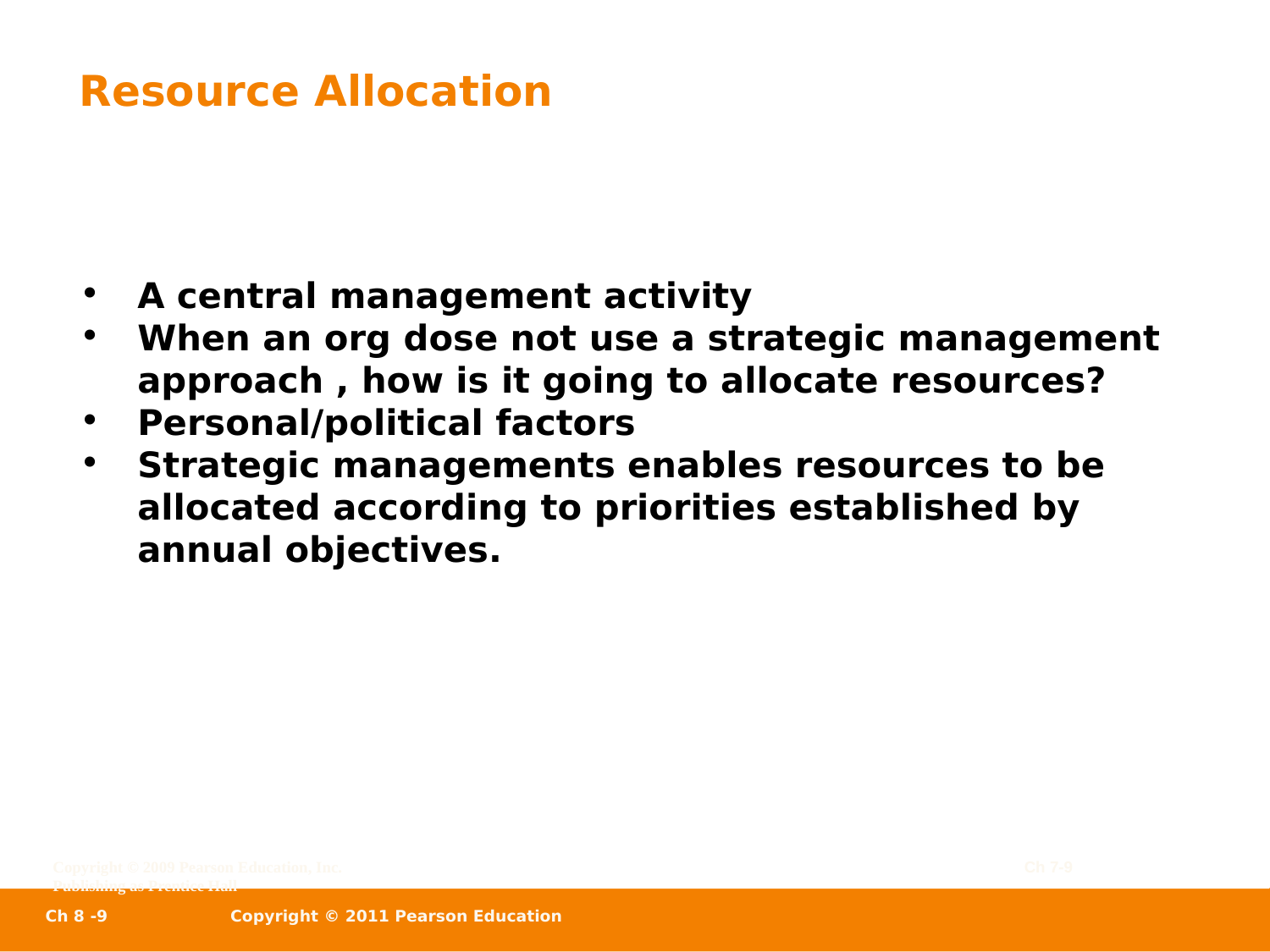

Resource Allocation

A central management activity
When an org dose not use a strategic management approach , how is it going to allocate resources?
Personal/political factors
Strategic managements enables resources to be allocated according to priorities established by annual objectives.
Ch 7-9
Ch 8 -9
Copyright © 2011 Pearson Education